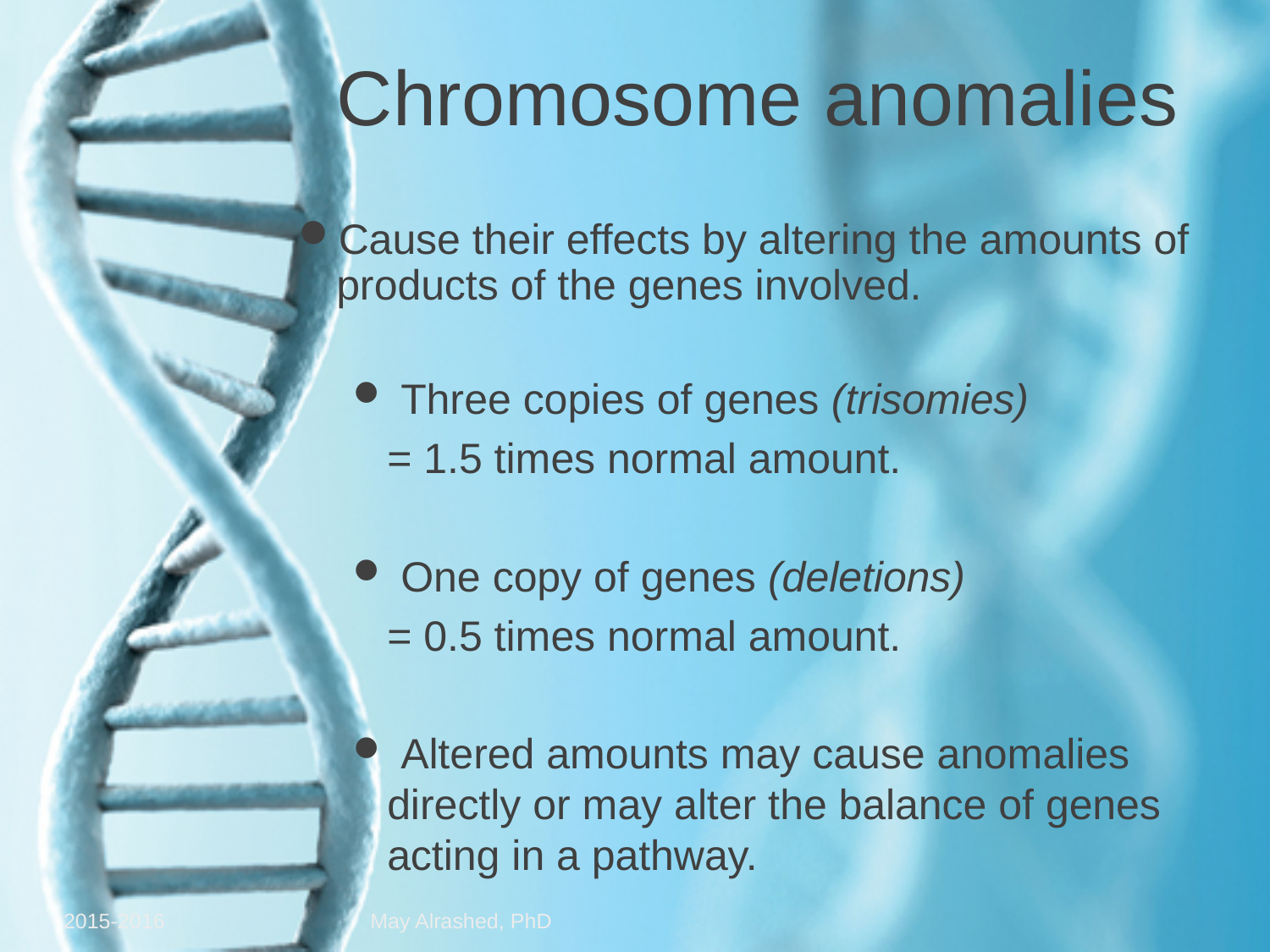

Chromosome anomalies
Cause their effects by altering the amounts of products of the genes involved.

 Three copies of genes (trisomies)
 	= 1.5 times normal amount.

 One copy of genes (deletions)
	= 0.5 times normal amount.

 Altered amounts may cause anomalies directly or may alter the balance of genes acting in a pathway.

2015-2016
May Alrashed, PhD